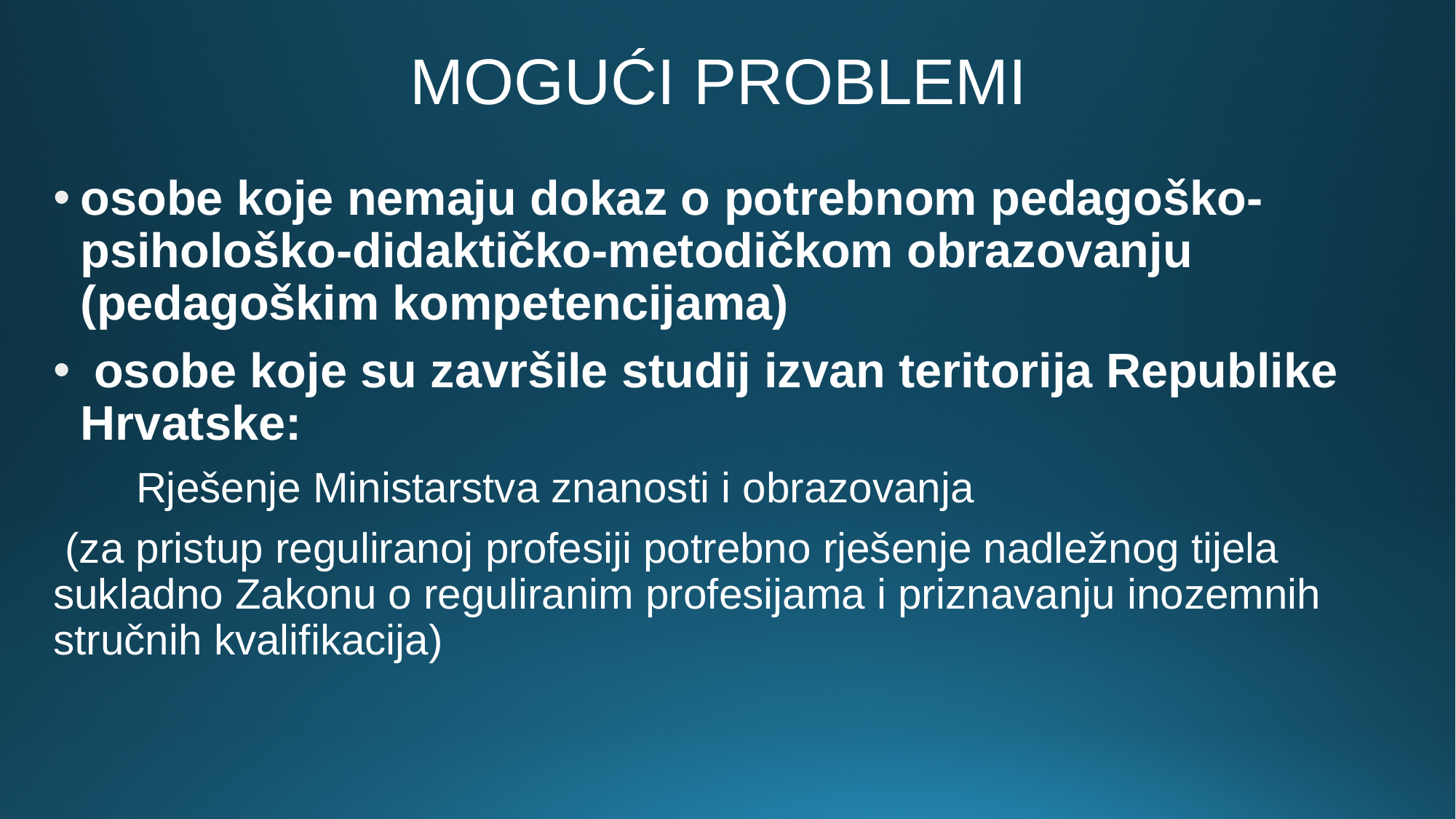

# MOGUĆI PROBLEMI
osobe koje nemaju dokaz o potrebnom pedagoško-psihološko-didaktičko-metodičkom obrazovanju (pedagoškim kompetencijama)
 osobe koje su završile studij izvan teritorija Republike Hrvatske:
       Rješenje Ministarstva znanosti i obrazovanja
 (za pristup reguliranoj profesiji potrebno rješenje nadležnog tijela sukladno Zakonu o reguliranim profesijama i priznavanju inozemnih stručnih kvalifikacija)